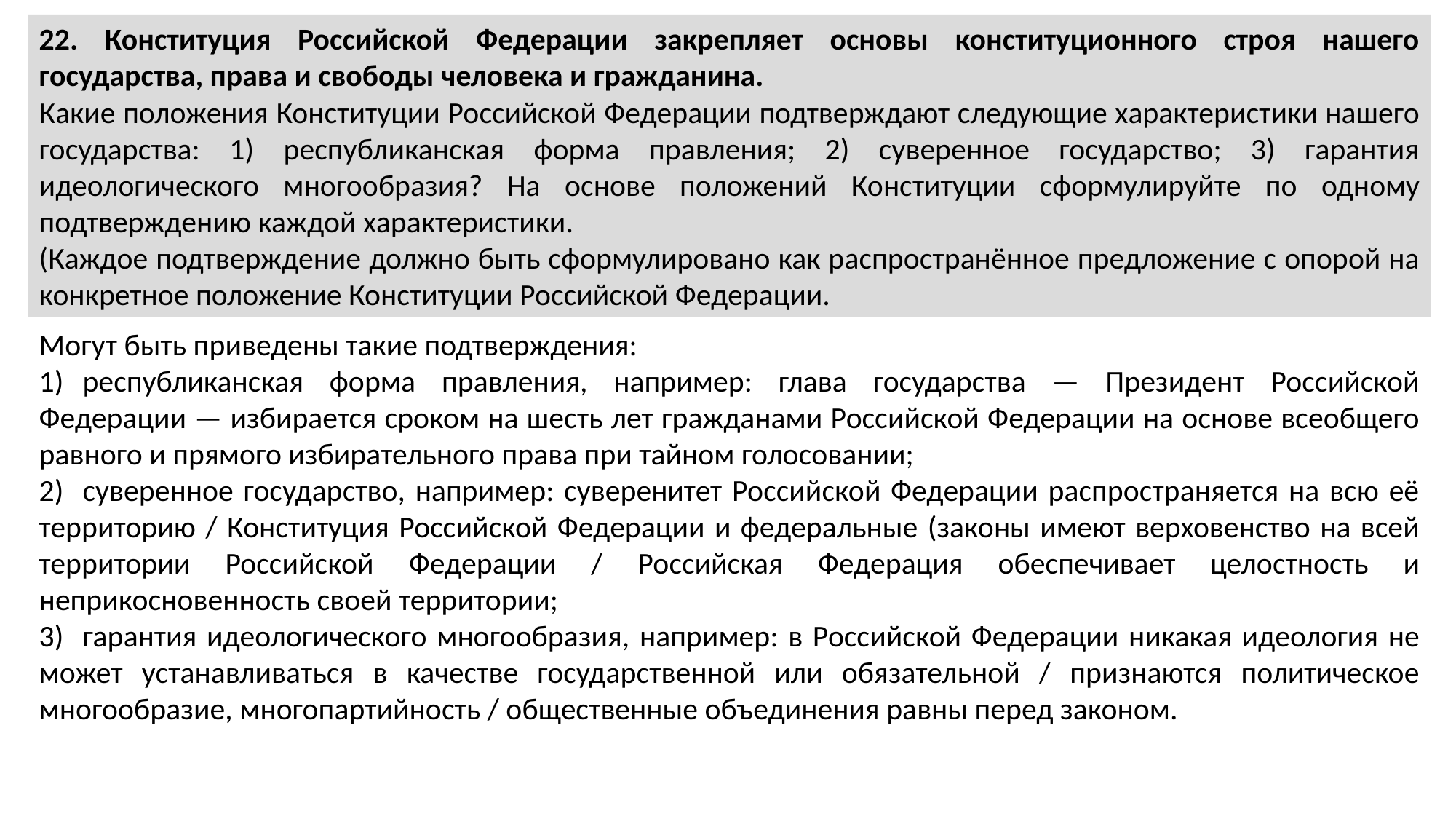

22. Конституция Российской Федерации закрепляет основы конституционного строя нашего государства, права и свободы человека и гражданина.
Какие положения Конституции Российской Федерации подтверждают следующие характеристики нашего государства: 1) республиканская форма правления; 2) суверенное государство; 3) гарантия идеологического многообразия? На основе положений Конституции сформулируйте по одному подтверждению каждой характеристики.
(Каждое подтверждение должно быть сформулировано как распространённое предложение с опорой на конкретное положение Конституции Российской Федерации.
Могут быть приведены такие подтверждения:
1)	республиканская форма правления, например: глава государства — Президент Российской Федерации — избирается сроком на шесть лет гражданами Российской Федерации на основе всеобщего равного и прямого избирательного права при тайном голосовании;
2)	суверенное государство, например: суверенитет Российской Федерации распространяется на всю её территорию / Конституция Российской Федерации и федеральные (законы имеют верховенство на всей территории Российской Федерации / Российская Федерация обеспечивает целостность и неприкосновенность своей территории;
3)	гарантия идеологического многообразия, например: в Российской Федерации никакая идеология не может устанавливаться в качестве государственной или обязательной / признаются политическое многообразие, многопартийность / общественные объединения равны перед законом.